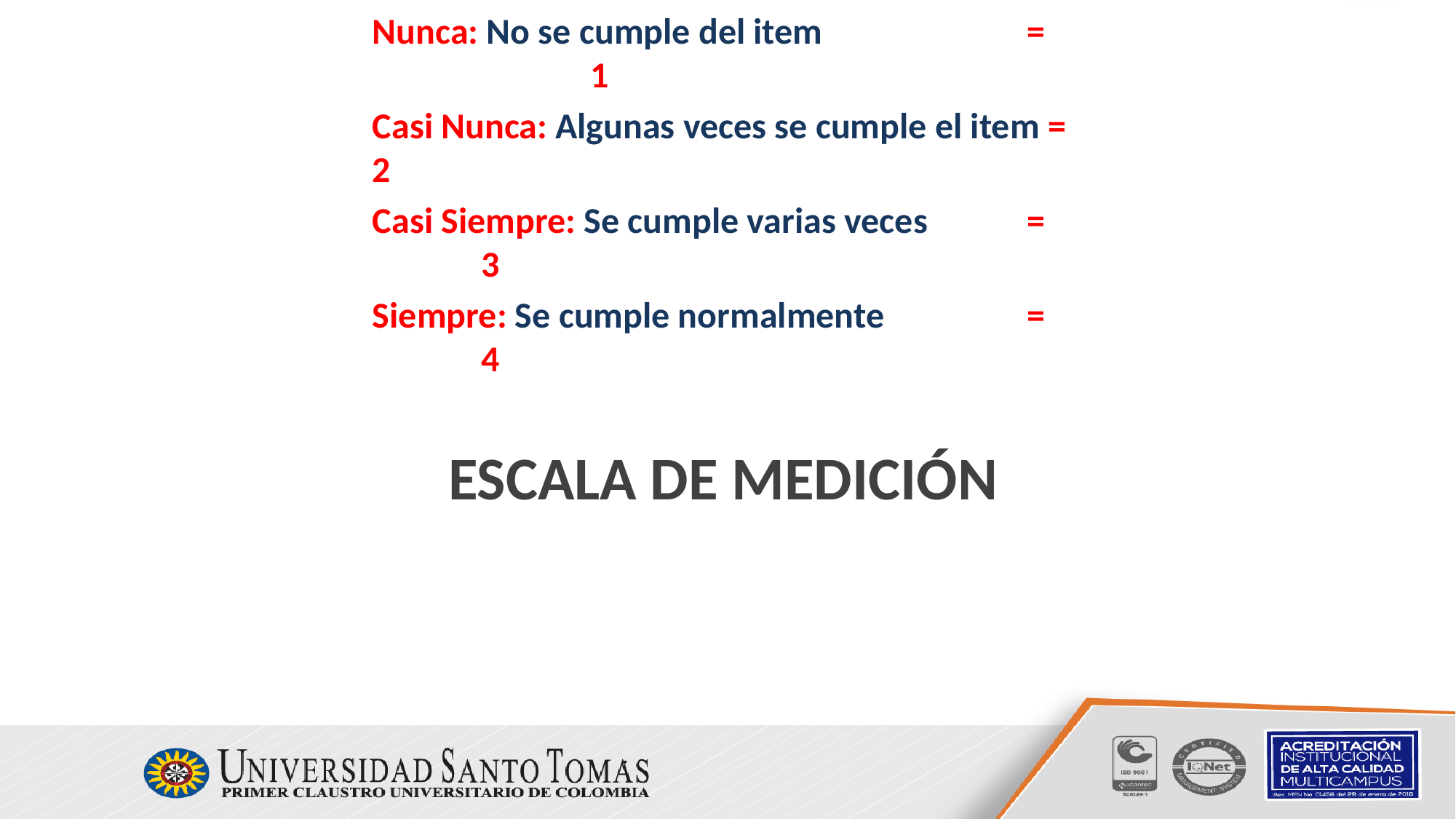

Nunca: No se cumple del item 		= 			1
Casi Nunca: Algunas veces se cumple el item = 	2
Casi Siempre: Se cumple varias veces  	=		3
Siempre: Se cumple normalmente		=		4
# Escala de medición